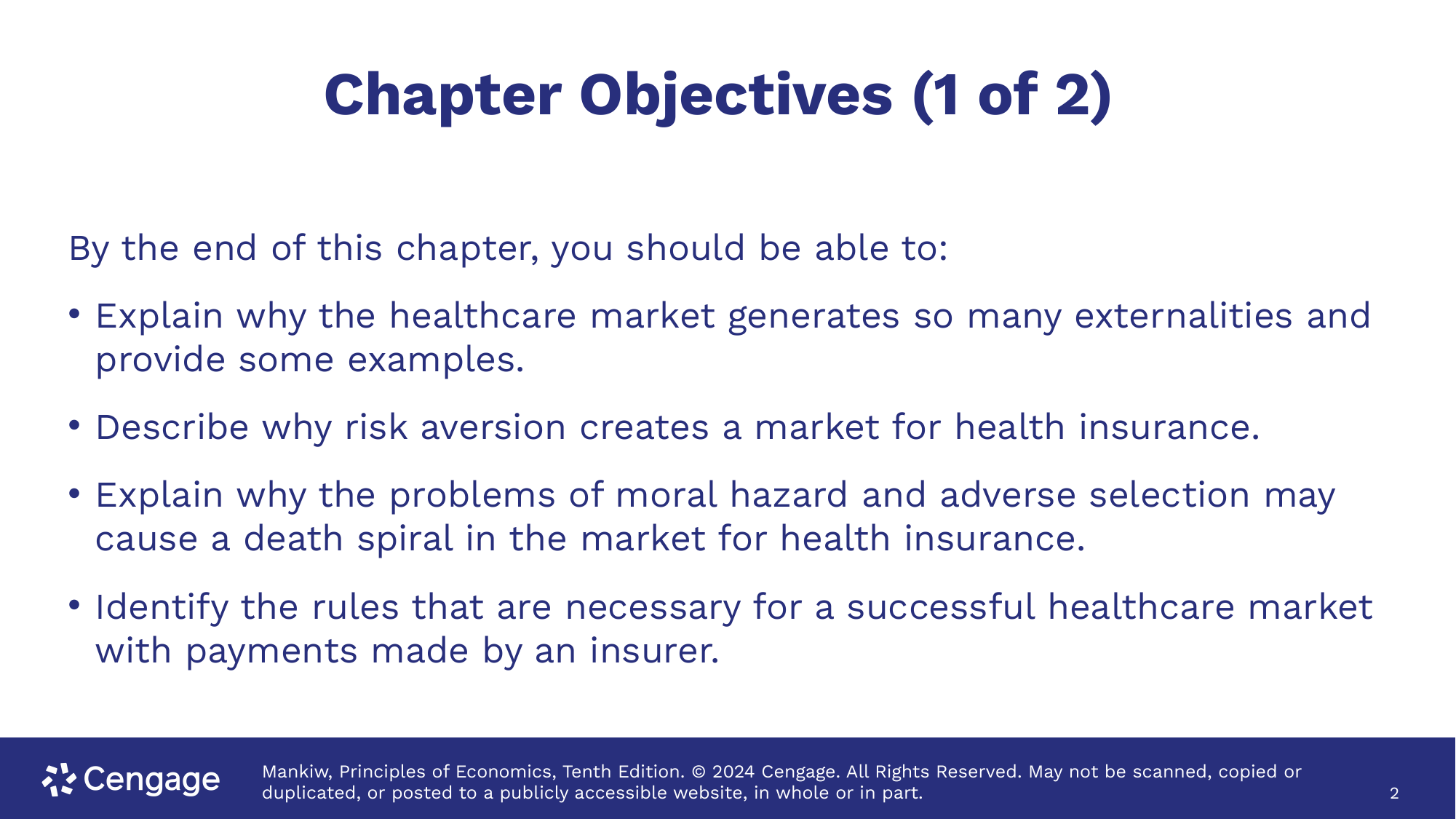

# Chapter Objectives (1 of 2)
By the end of this chapter, you should be able to:
Explain why the healthcare market generates so many externalities and provide some examples.
Describe why risk aversion creates a market for health insurance.
Explain why the problems of moral hazard and adverse selection may cause a death spiral in the market for health insurance.
Identify the rules that are necessary for a successful healthcare market with payments made by an insurer.